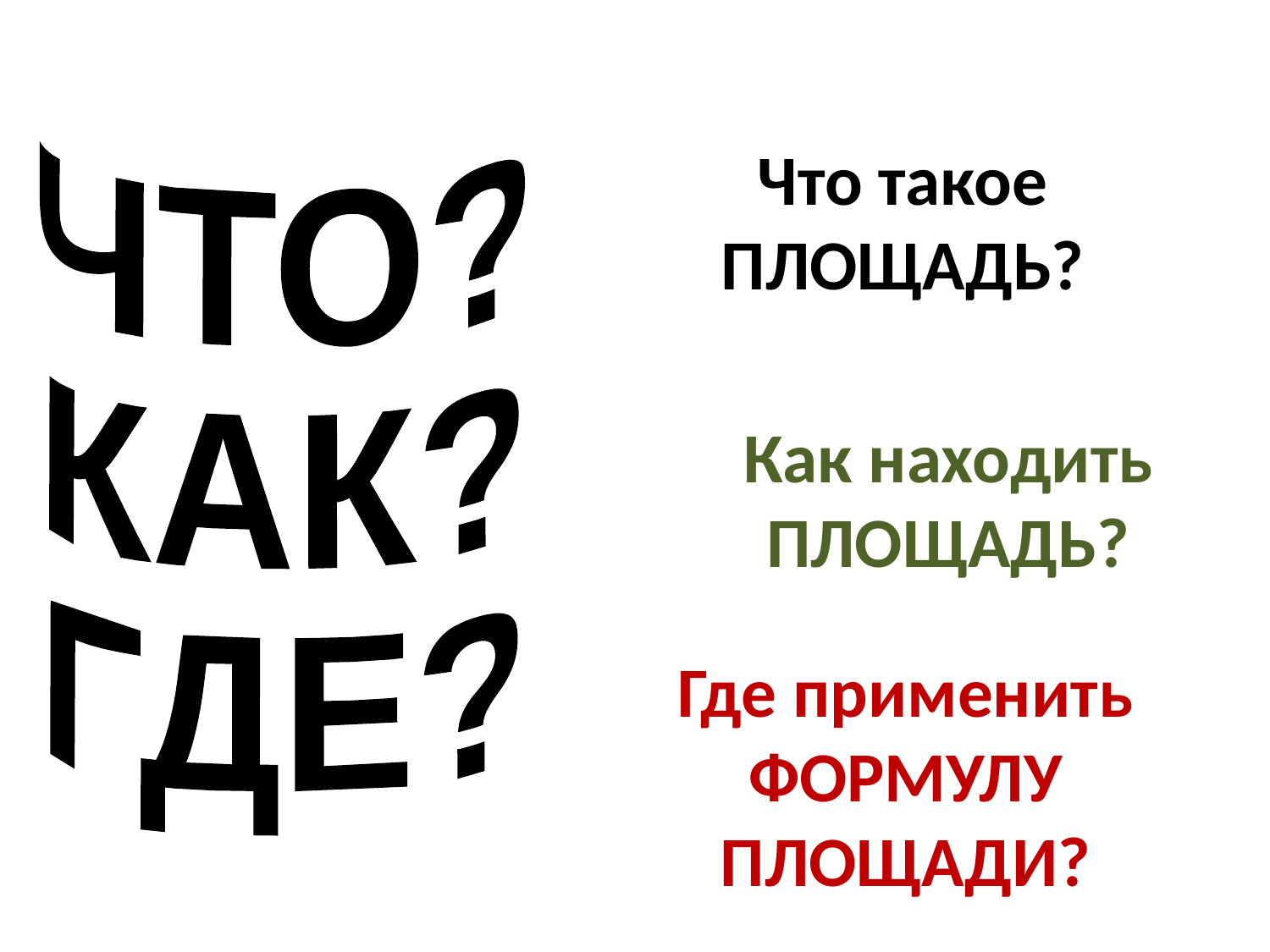

Что такое ПЛОЩАДЬ?
ЧТО?
КАК?
ГДЕ?
Как находить ПЛОЩАДЬ?
Где применить ФОРМУЛУ ПЛОЩАДИ?